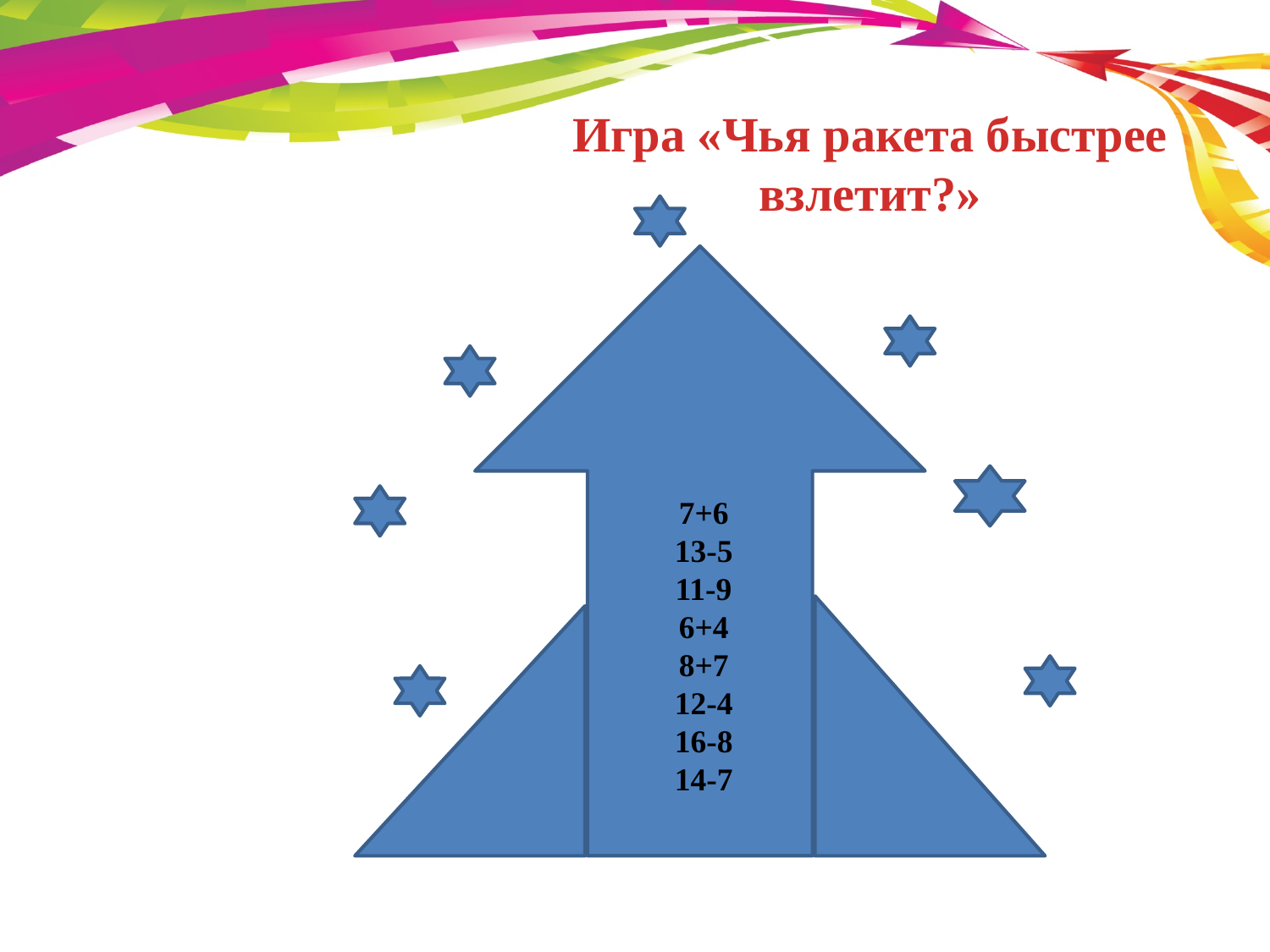

Игра «Чья ракета быстрее взлетит?»

7+6
13-5
11-9
6+4
8+7
12-4
16-8
14-7